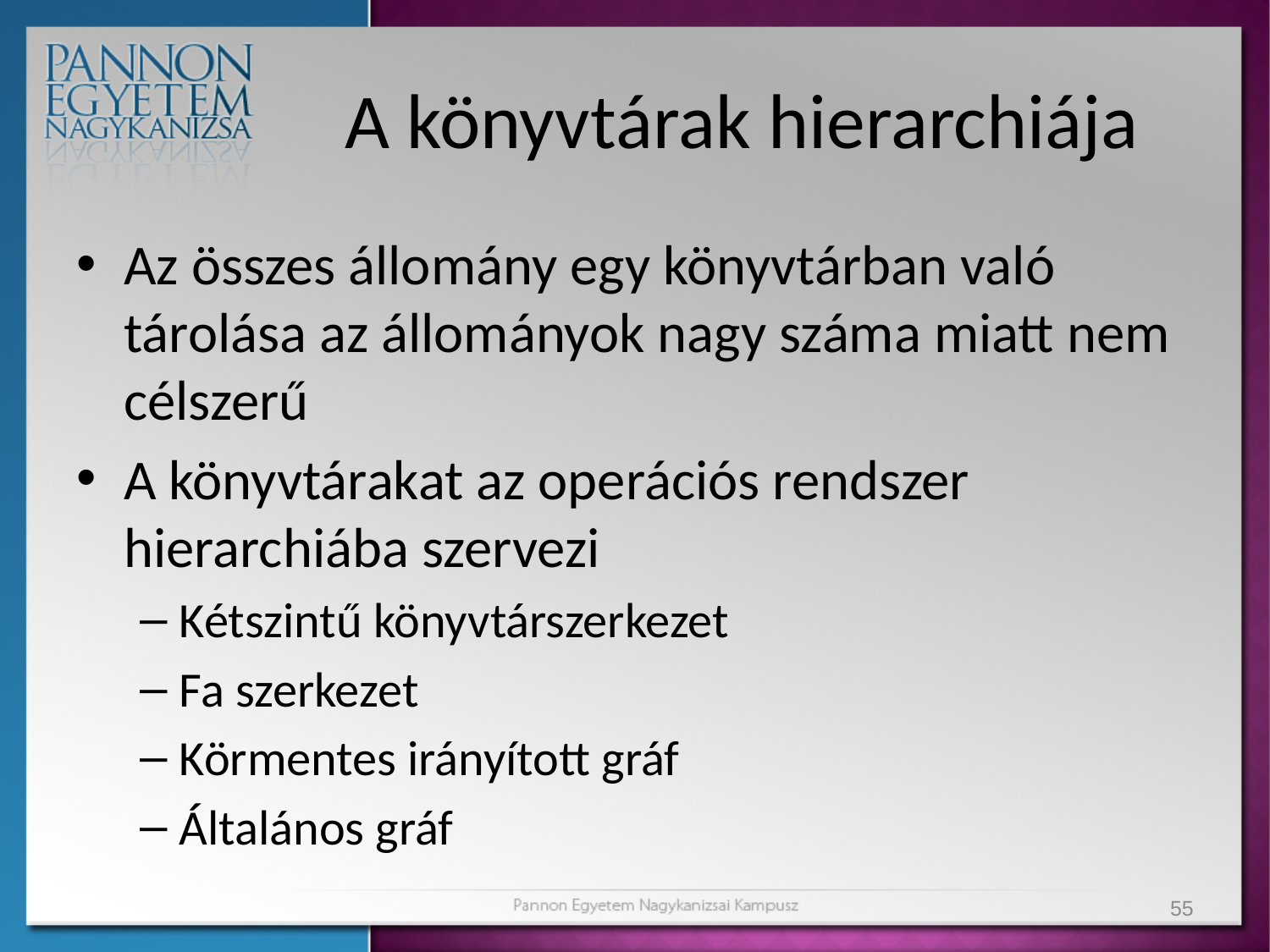

# A könyvtárak hierarchiája
Az összes állomány egy könyvtárban való tárolása az állományok nagy száma miatt nem célszerű
A könyvtárakat az operációs rendszer hierarchiába szervezi
Kétszintű könyvtárszerkezet
Fa szerkezet
Körmentes irányított gráf
Általános gráf
55